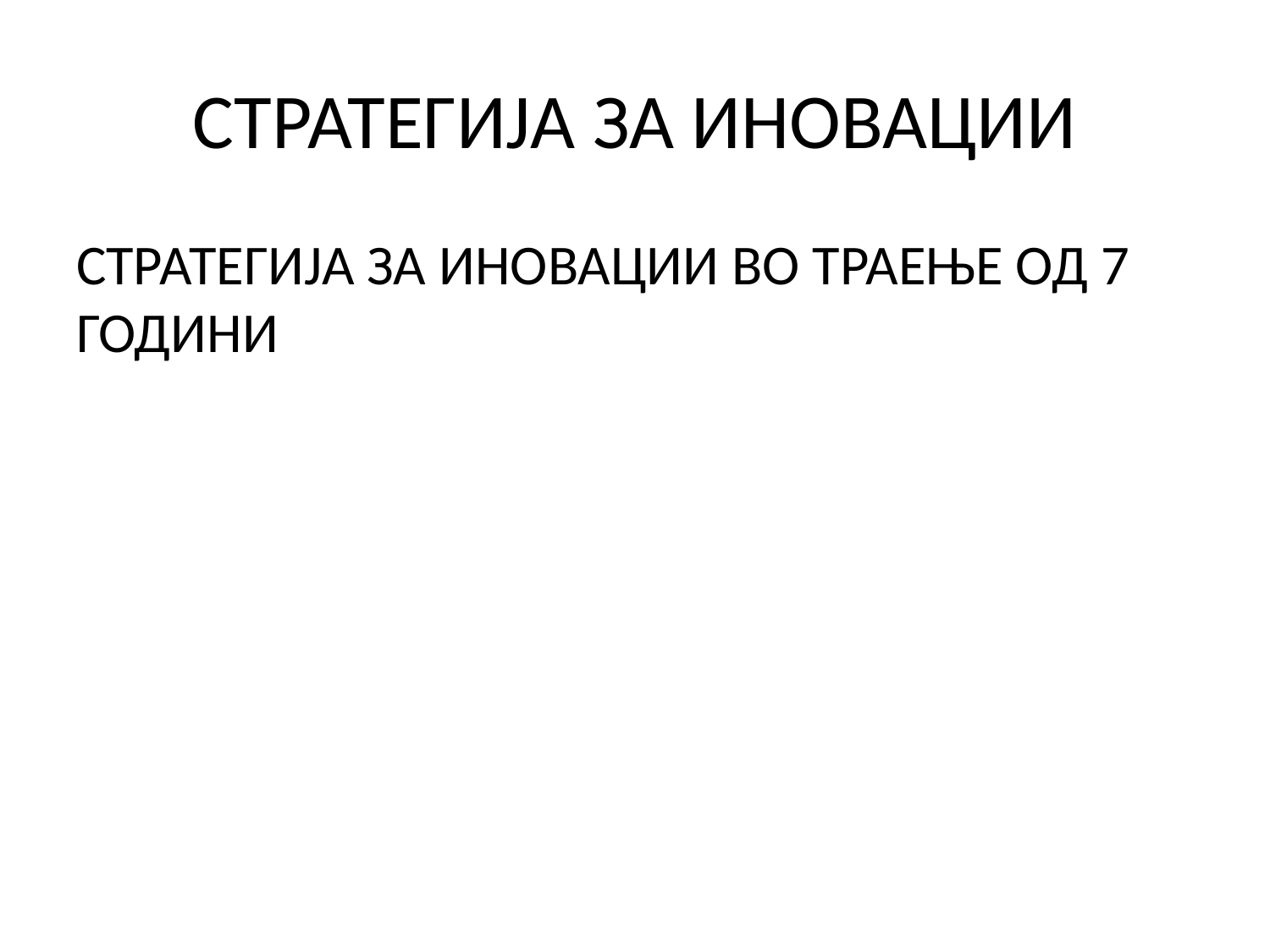

# СТРАТЕГИЈА ЗА ИНОВАЦИИ
СТРАТЕГИЈА ЗА ИНОВАЦИИ ВО ТРАЕЊЕ ОД 7 ГОДИНИ